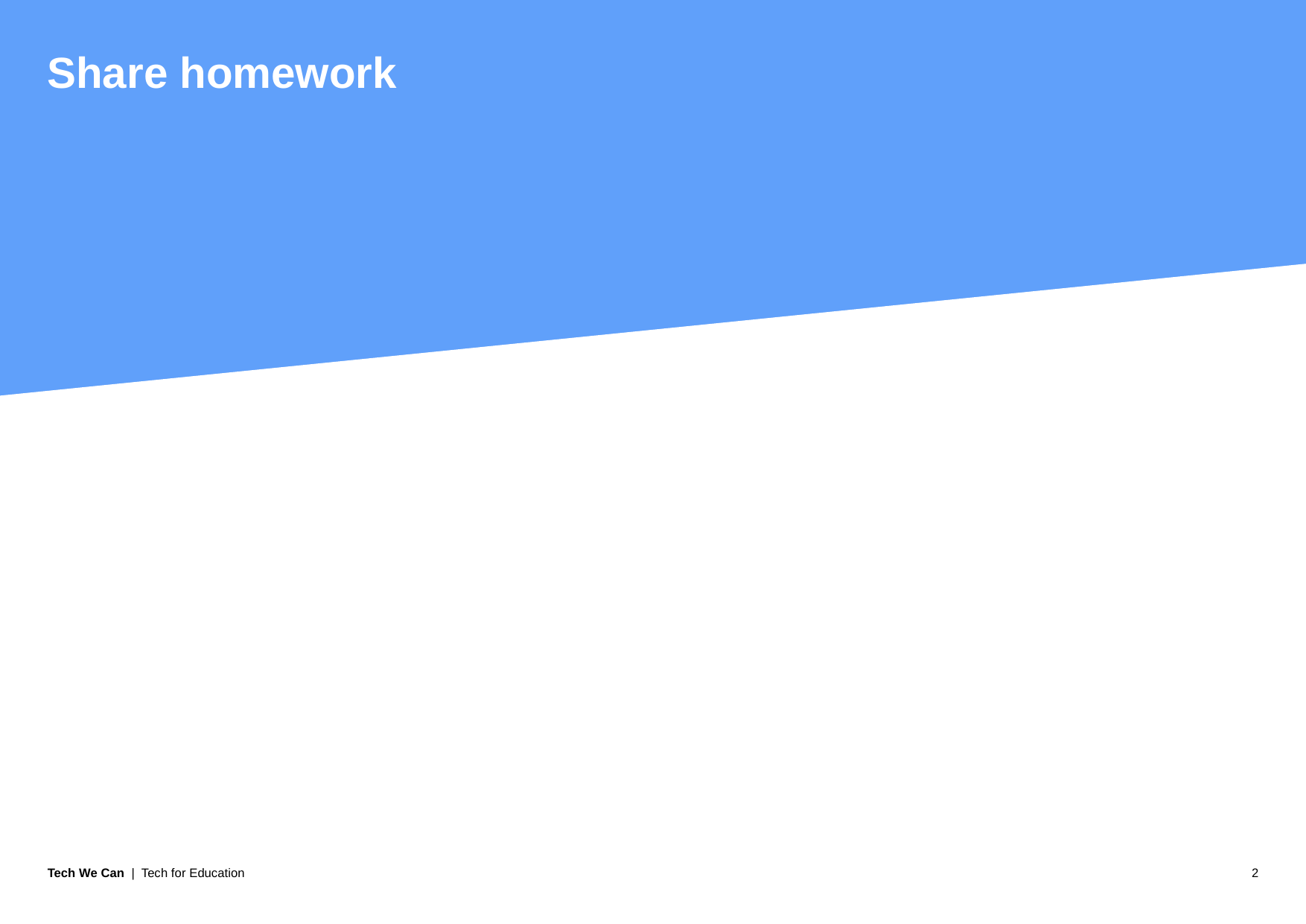

# Share homework

Tech We Can  |  Tech for Education
2